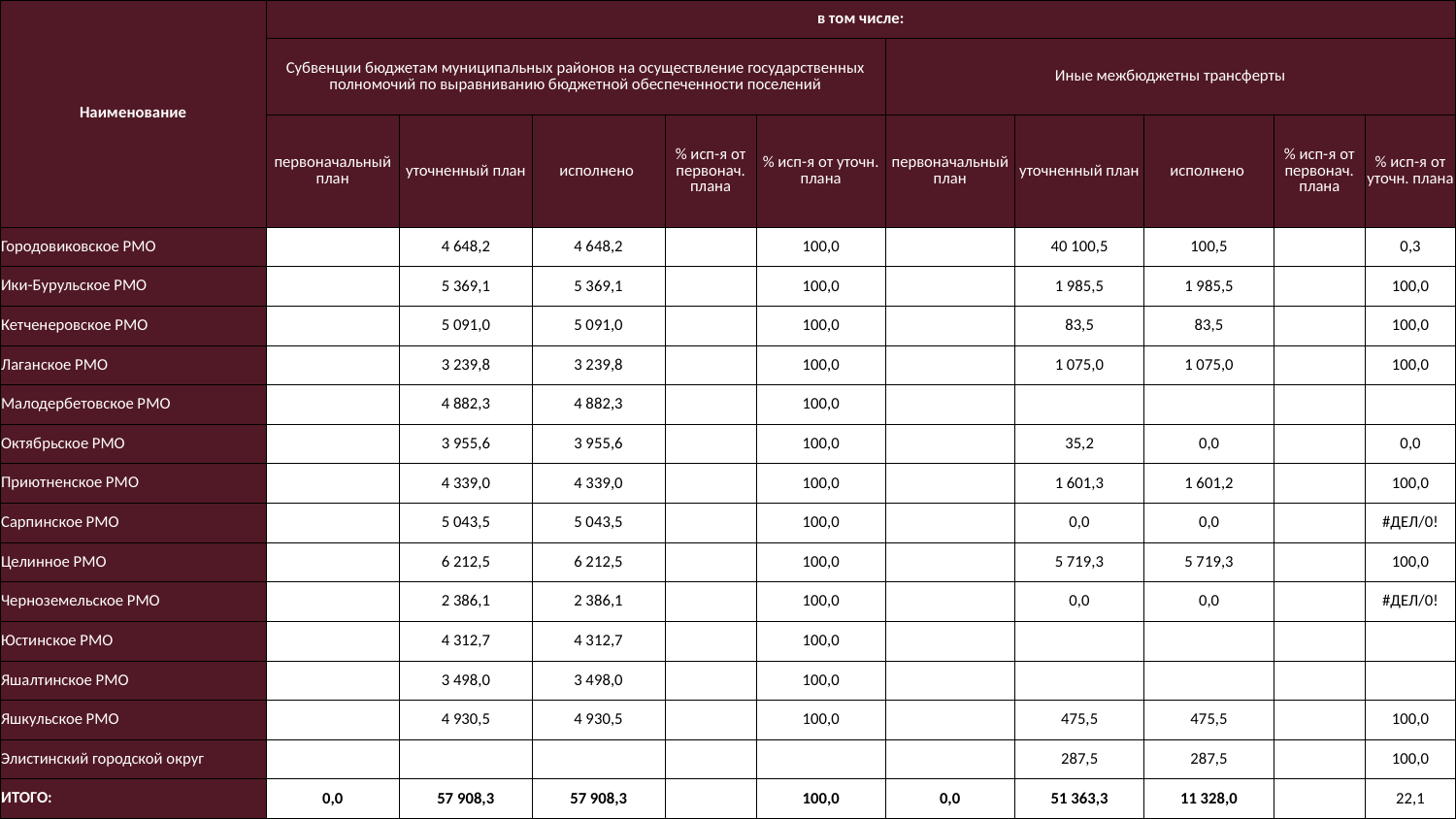

| Наименование | в том числе: |  |  |  |  |  |  |  |  |  |
| --- | --- | --- | --- | --- | --- | --- | --- | --- | --- | --- |
|  | Субвенции бюджетам муниципальных районов на осуществление государственных полномочий по выравниванию бюджетной обеспеченности поселений |  |  |  |  | Иные межбюджетны трансферты |  |  |  |  |
|  | первоначальный план | уточненный план | исполнено | % исп-я от первонач. плана | % исп-я от уточн. плана | первоначальный план | уточненный план | исполнено | % исп-я от первонач. плана | % исп-я от уточн. плана |
| Городовиковское РМО |  | 4 648,2 | 4 648,2 |  | 100,0 |  | 40 100,5 | 100,5 |  | 0,3 |
| Ики-Бурульское РМО |  | 5 369,1 | 5 369,1 |  | 100,0 |  | 1 985,5 | 1 985,5 |  | 100,0 |
| Кетченеровское РМО |  | 5 091,0 | 5 091,0 |  | 100,0 |  | 83,5 | 83,5 |  | 100,0 |
| Лаганское РМО |  | 3 239,8 | 3 239,8 |  | 100,0 |  | 1 075,0 | 1 075,0 |  | 100,0 |
| Малодербетовское РМО |  | 4 882,3 | 4 882,3 |  | 100,0 |  |  |  |  |  |
| Октябрьское РМО |  | 3 955,6 | 3 955,6 |  | 100,0 |  | 35,2 | 0,0 |  | 0,0 |
| Приютненское РМО |  | 4 339,0 | 4 339,0 |  | 100,0 |  | 1 601,3 | 1 601,2 |  | 100,0 |
| Сарпинское РМО |  | 5 043,5 | 5 043,5 |  | 100,0 |  | 0,0 | 0,0 |  | #ДЕЛ/0! |
| Целинное РМО |  | 6 212,5 | 6 212,5 |  | 100,0 |  | 5 719,3 | 5 719,3 |  | 100,0 |
| Черноземельское РМО |  | 2 386,1 | 2 386,1 |  | 100,0 |  | 0,0 | 0,0 |  | #ДЕЛ/0! |
| Юстинское РМО |  | 4 312,7 | 4 312,7 |  | 100,0 |  |  |  |  |  |
| Яшалтинское РМО |  | 3 498,0 | 3 498,0 |  | 100,0 |  |  |  |  |  |
| Яшкульское РМО |  | 4 930,5 | 4 930,5 |  | 100,0 |  | 475,5 | 475,5 |  | 100,0 |
| Элистинский городской округ |  |  |  |  |  |  | 287,5 | 287,5 |  | 100,0 |
| ИТОГО: | 0,0 | 57 908,3 | 57 908,3 |  | 100,0 | 0,0 | 51 363,3 | 11 328,0 |  | 22,1 |
47